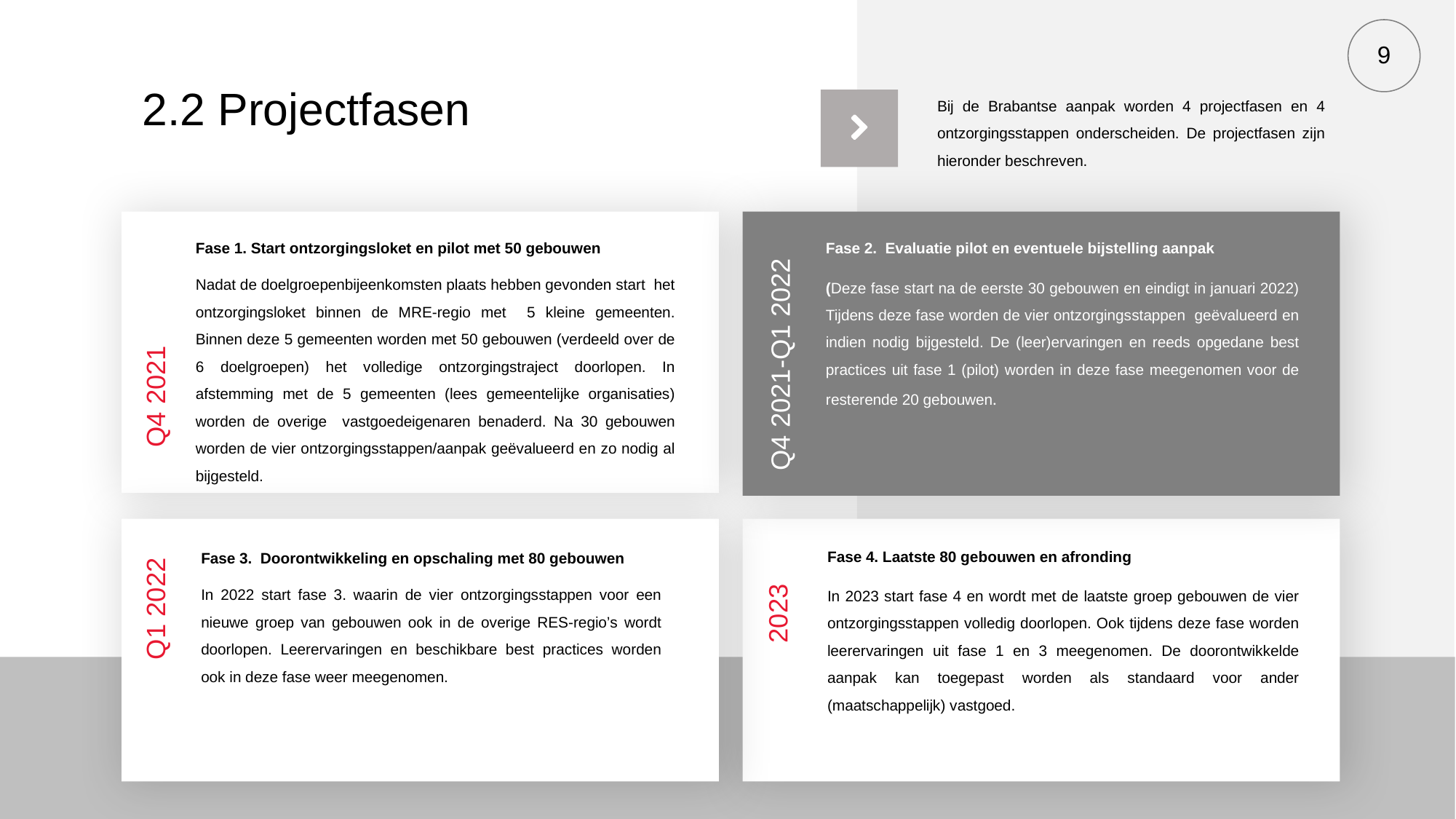

9
2.2 Projectfasen
Bij de Brabantse aanpak worden 4 projectfasen en 4 ontzorgingsstappen onderscheiden. De projectfasen zijn hieronder beschreven.

Fase 1. Start ontzorgingsloket en pilot met 50 gebouwen
Nadat de doelgroepenbijeenkomsten plaats hebben gevonden start  het ontzorgingsloket binnen de MRE-regio met  5 kleine gemeenten. Binnen deze 5 gemeenten worden met 50 gebouwen (verdeeld over de 6 doelgroepen) het volledige ontzorgingstraject doorlopen. In afstemming met de 5 gemeenten (lees gemeentelijke organisaties) worden de overige  vastgoedeigenaren benaderd. Na 30 gebouwen worden de vier ontzorgingsstappen/aanpak geëvalueerd en zo nodig al bijgesteld.

Fase 2.  Evaluatie pilot en eventuele bijstelling aanpak
(Deze fase start na de eerste 30 gebouwen en eindigt in januari 2022) Tijdens deze fase worden de vier ontzorgingsstappen  geëvalueerd en indien nodig bijgesteld. De (leer)ervaringen en reeds opgedane best practices uit fase 1 (pilot) worden in deze fase meegenomen voor de resterende 20 gebouwen.
Q4 2021-Q1 2022
 Q4 2021

Fase 3.  Doorontwikkeling en opschaling met 80 gebouwen
In 2022 start fase 3. waarin de vier ontzorgingsstappen voor een nieuwe groep van gebouwen ook in de overige RES-regio’s wordt doorlopen. Leerervaringen en beschikbare best practices worden ook in deze fase weer meegenomen.

Fase 4. Laatste 80 gebouwen en afronding
In 2023 start fase 4 en wordt met de laatste groep gebouwen de vier ontzorgingsstappen volledig doorlopen. Ook tijdens deze fase worden leerervaringen uit fase 1 en 3 meegenomen. De doorontwikkelde aanpak kan toegepast worden als standaard voor ander (maatschappelijk) vastgoed.

Q1 2022
2023